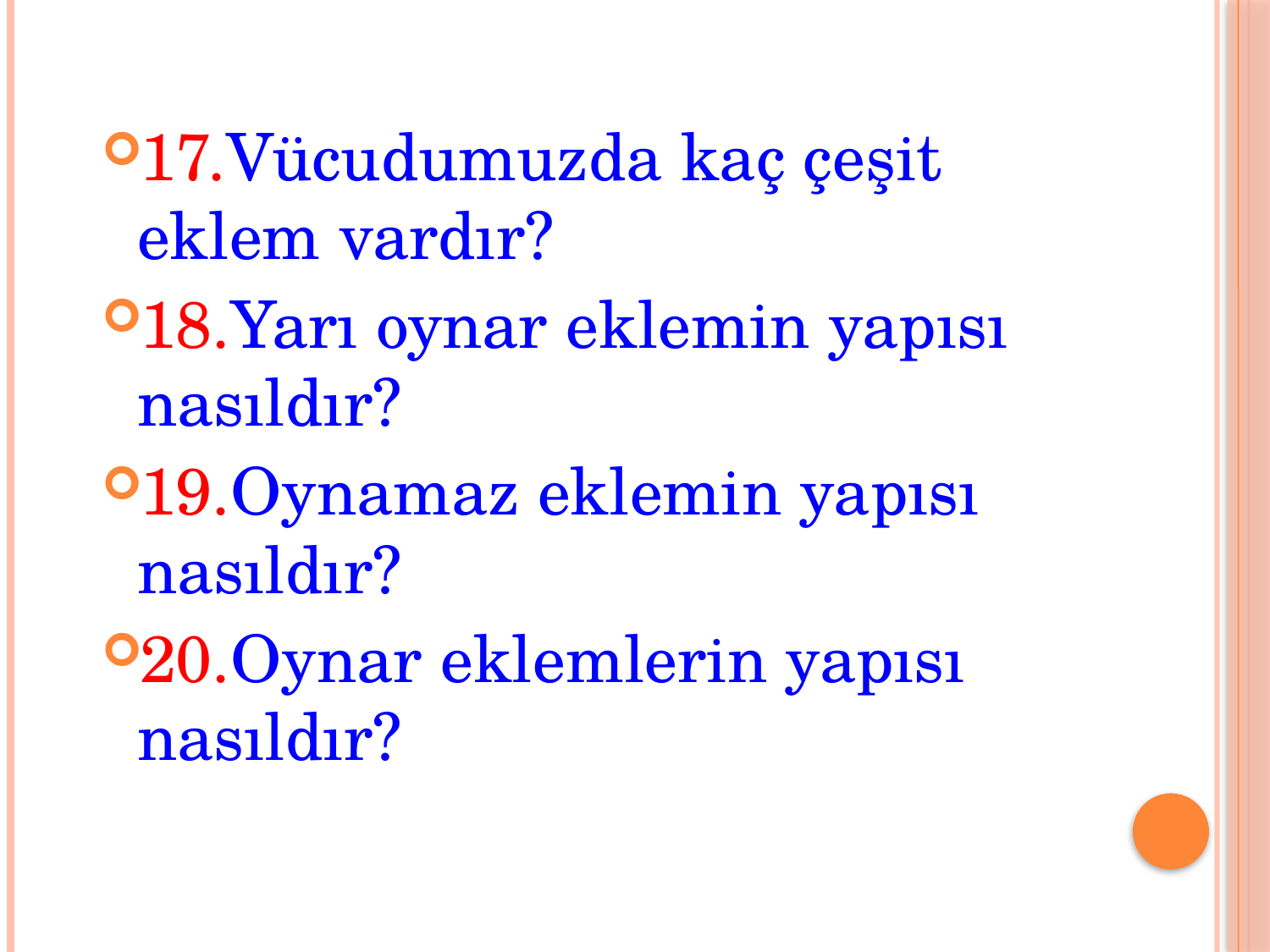

17.Vücudumuzda kaç çeşit eklem vardır?
18.Yarı oynar eklemin yapısı nasıldır?
19.Oynamaz eklemin yapısı nasıldır?
20.Oynar eklemlerin yapısı nasıldır?